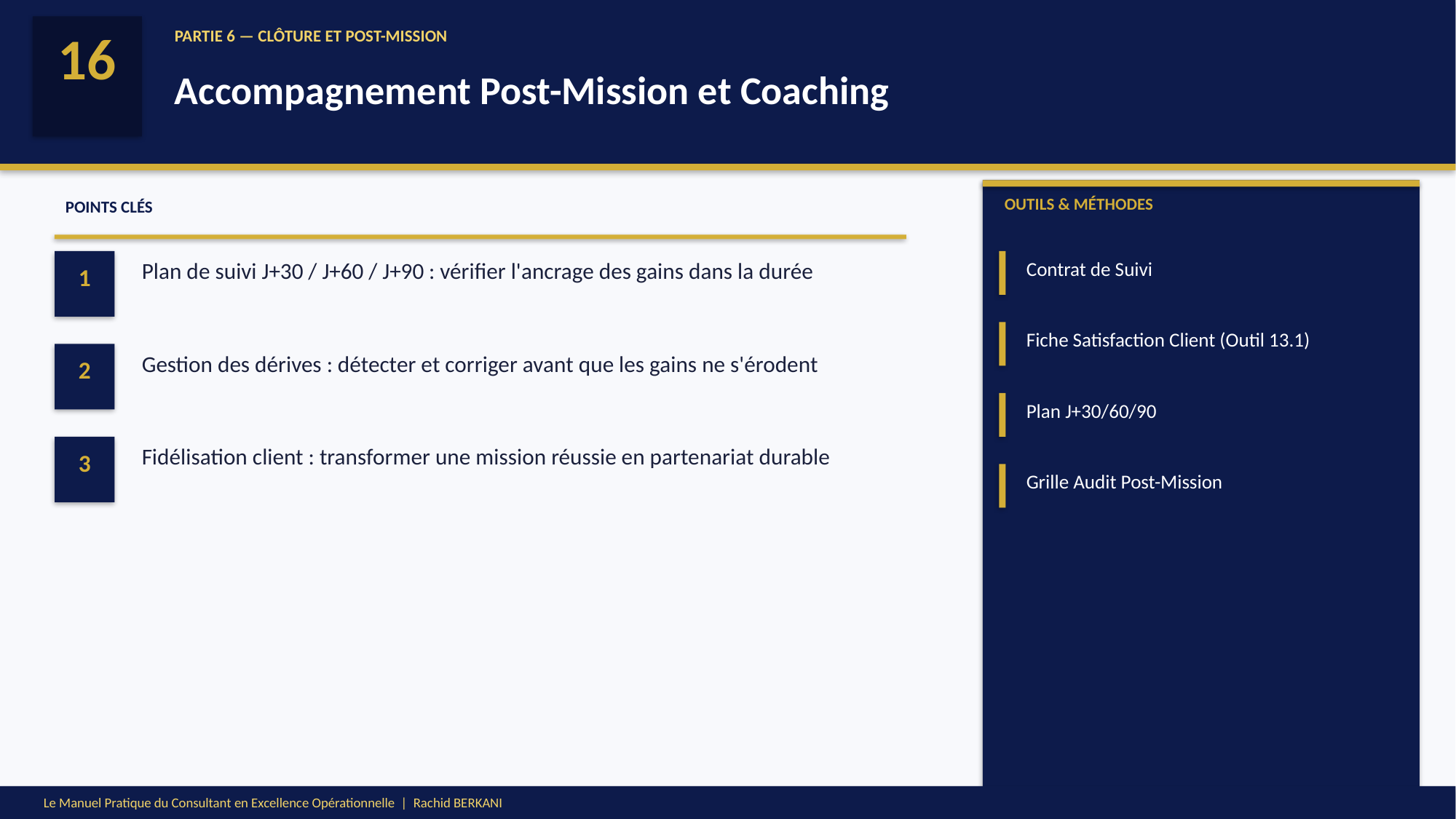

16
PARTIE 6 — CLÔTURE ET POST-MISSION
Accompagnement Post-Mission et Coaching

OUTILS & MÉTHODES
POINTS CLÉS

Plan de suivi J+30 / J+60 / J+90 : vérifier l'ancrage des gains dans la durée

Contrat de Suivi
1

Fiche Satisfaction Client (Outil 13.1)

Gestion des dérives : détecter et corriger avant que les gains ne s'érodent
2

Plan J+30/60/90

Fidélisation client : transformer une mission réussie en partenariat durable
3

Grille Audit Post-Mission

Le Manuel Pratique du Consultant en Excellence Opérationnelle  |  Rachid BERKANI